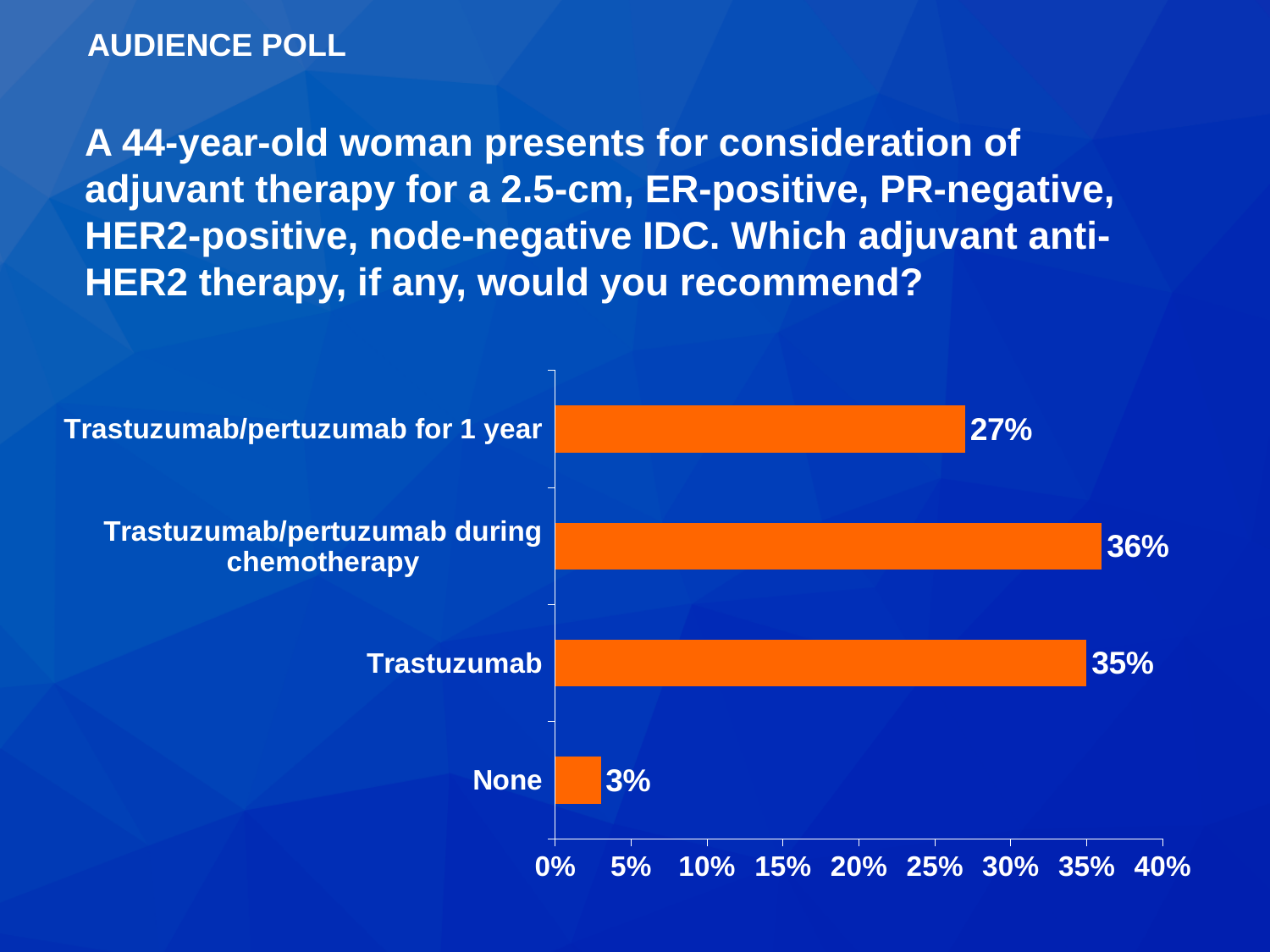

AUDIENCE POLL
A 44-year-old woman presents for consideration of adjuvant therapy for a 2.5-cm, ER-positive, PR-negative, HER2-positive, node-negative IDC. Which adjuvant anti-HER2 therapy, if any, would you recommend?

### Chart

| Category | Series 1 |
|---|---|
| None | 0.03 |
| Trastuzumab | 0.35 |
| Trastuzumab/pertuzumab during chemotherapy | 0.36 |
| Trastuzumab/pertuzumab for 1 year | 0.27 |